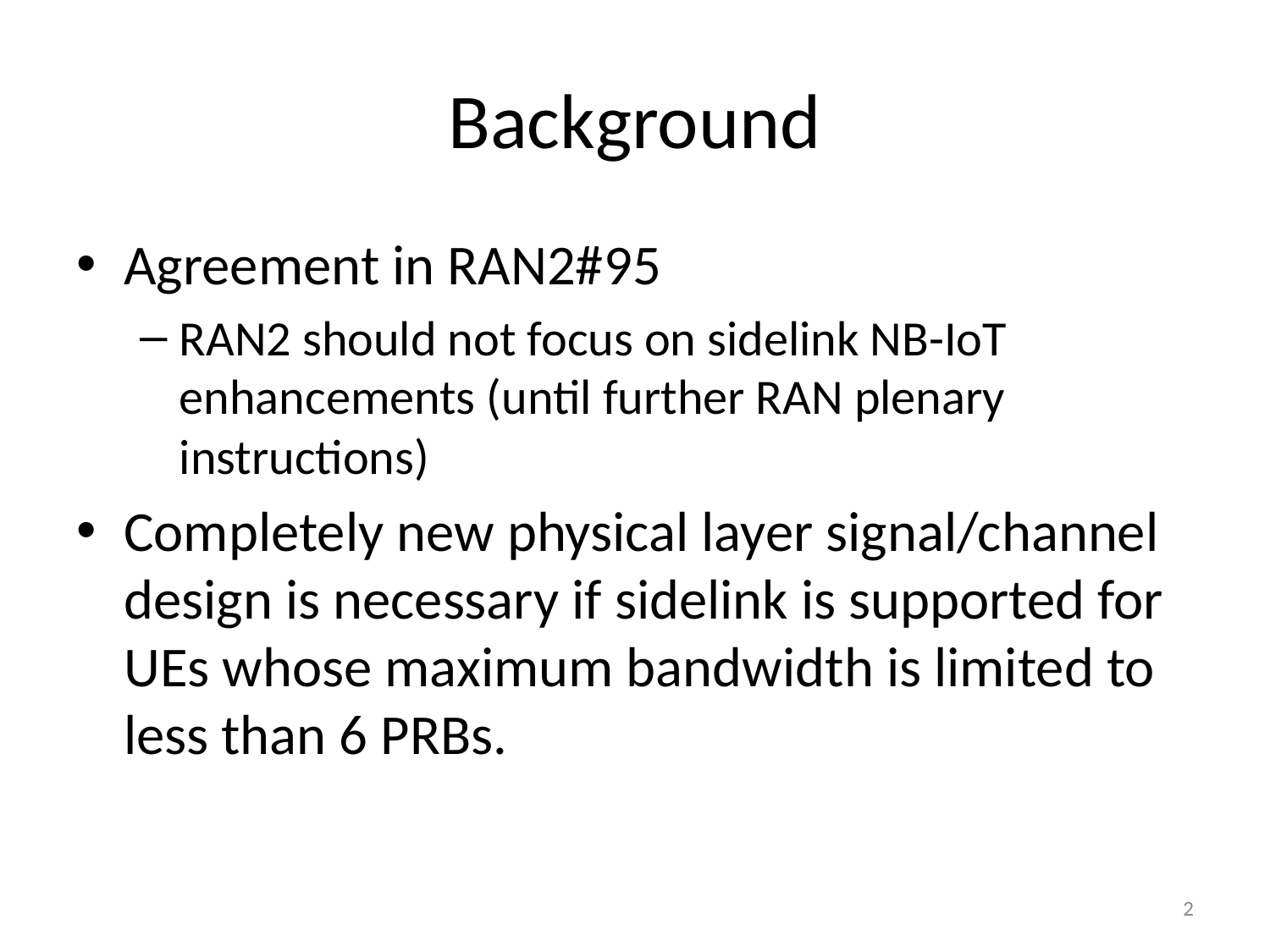

# Background
Agreement in RAN2#95
RAN2 should not focus on sidelink NB-IoT enhancements (until further RAN plenary instructions)
Completely new physical layer signal/channel design is necessary if sidelink is supported for UEs whose maximum bandwidth is limited to less than 6 PRBs.
2